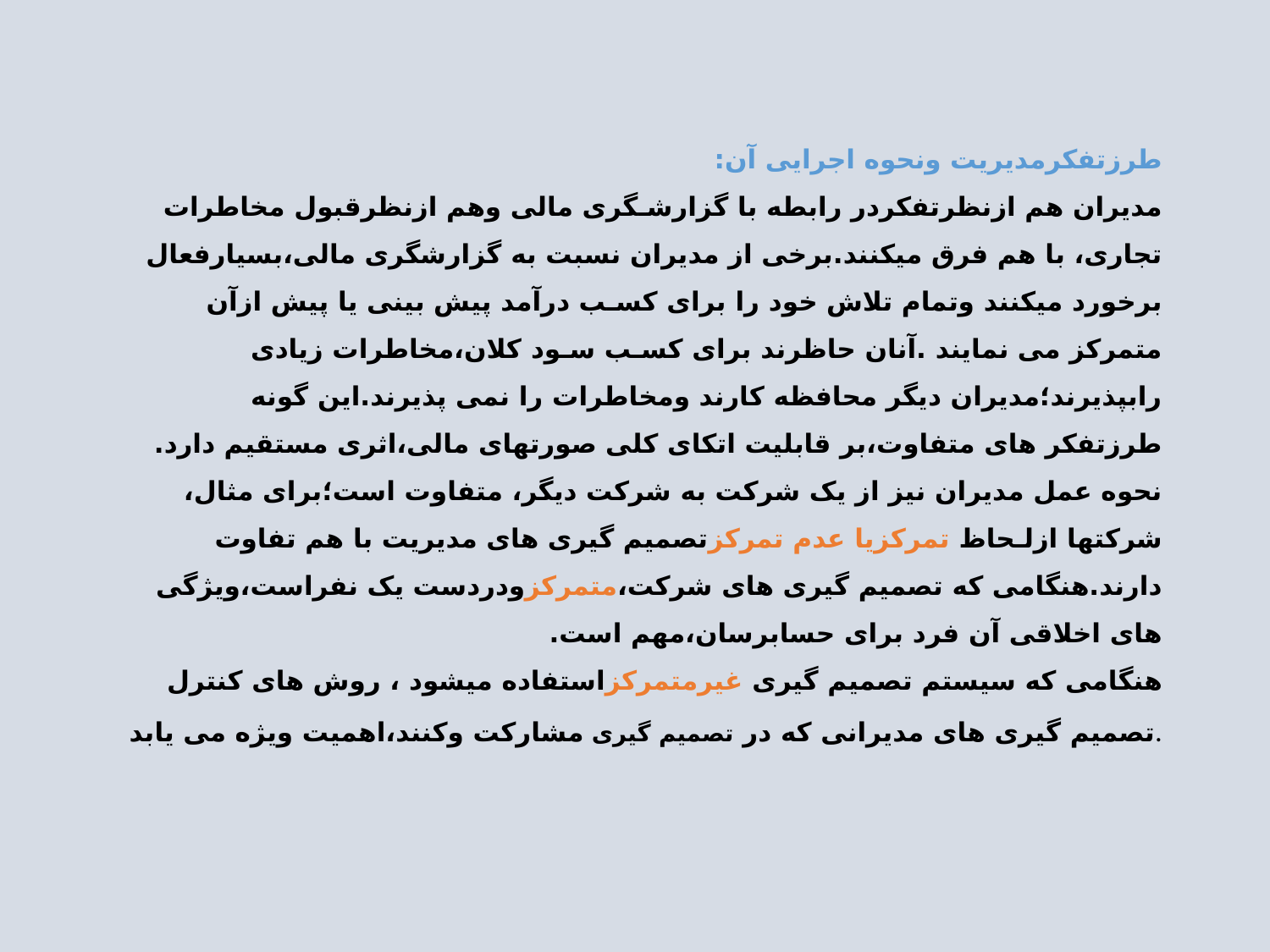

# طرزتفکرمدیریت ونحوه اجرایی آن: مدیران هم ازنظرتفکردر رابطه با گزارشـگری مالی وهم ازنظرقبول مخاطرات تجاری، با هم فرق میکنند.برخی از مدیران نسبت به گزارشگری مالی،بسیارفعال برخورد میکنند وتمام تلاش خود را برای کسـب درآمد پیش بینی یا پیش ازآن متمرکز می نمایند .آنان حاظرند برای کسـب سـود کلان،مخاطرات زیادی رابپذیرند؛مدیران دیگر محافظه کارند ومخاطرات را نمی پذیرند.این گونه طرزتفکر های متفاوت،بر قابلیت اتکای کلی صورتهای مالی،اثری مستقیم دارد. نحوه عمل مدیران نیز از یک شرکت به شرکت دیگر، متفاوت است؛برای مثال، شرکتها ازلـحاظ تمرکزیا عدم تمرکزتصمیم گیری های مدیریت با هم تفاوت دارند.هنگامی که تصمیم گیری های شرکت،متمرکزودردست یک نفراست،ویژگی های اخلاقی آن فرد برای حسابرسان،مهم است. هنگامی که سیستم تصمیم گیری غیرمتمرکزاستفاده میشود ، روش های کنترل تصمیم گیری های مدیرانی که در تصمیم گیری مشارکت وکنند،اهمیت ویژه می یابد.